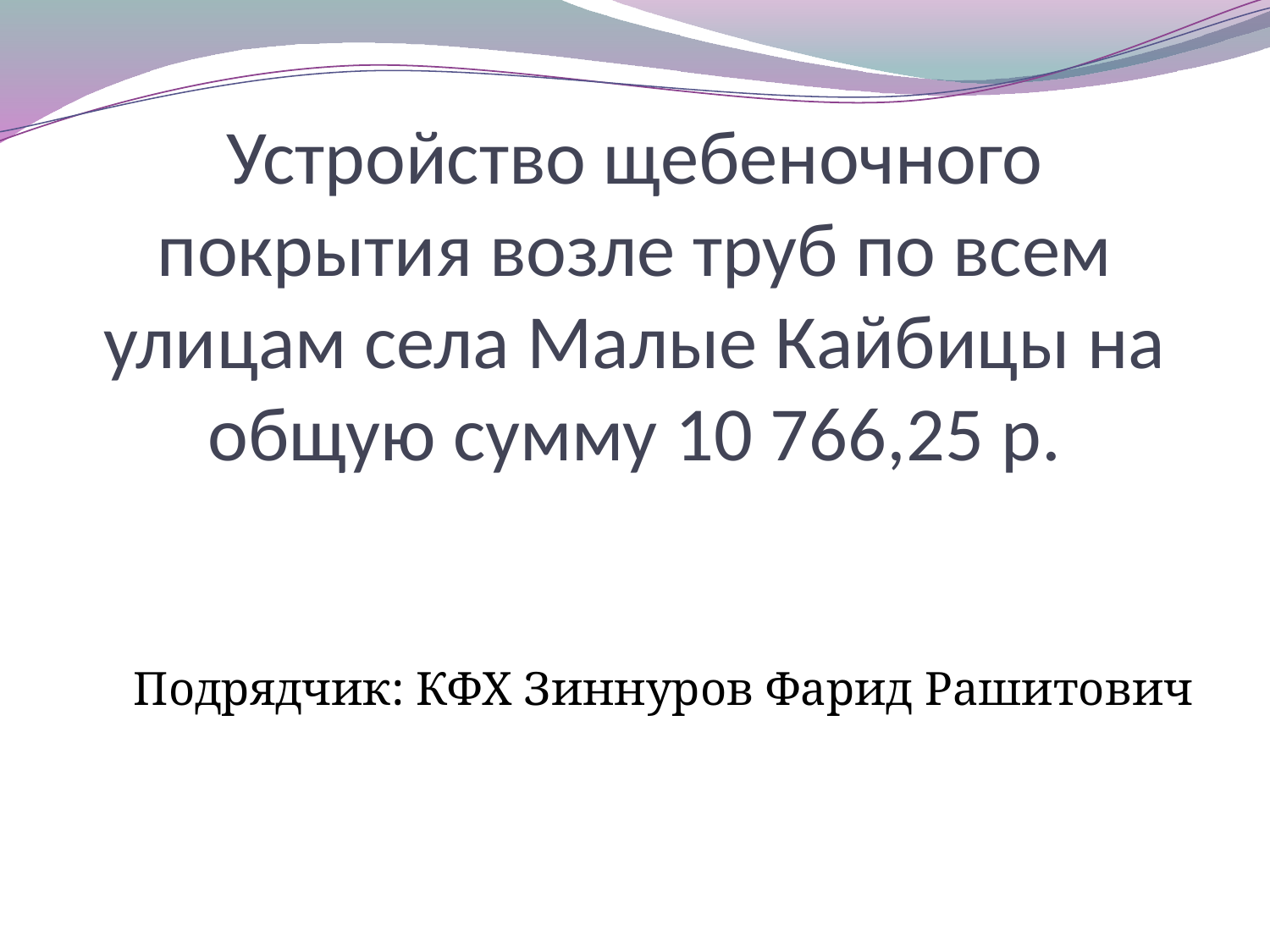

# Устройство щебеночного покрытия возле труб по всем улицам села Малые Кайбицы на общую сумму 10 766,25 р.

Подрядчик: КФХ Зиннуров Фарид Рашитович